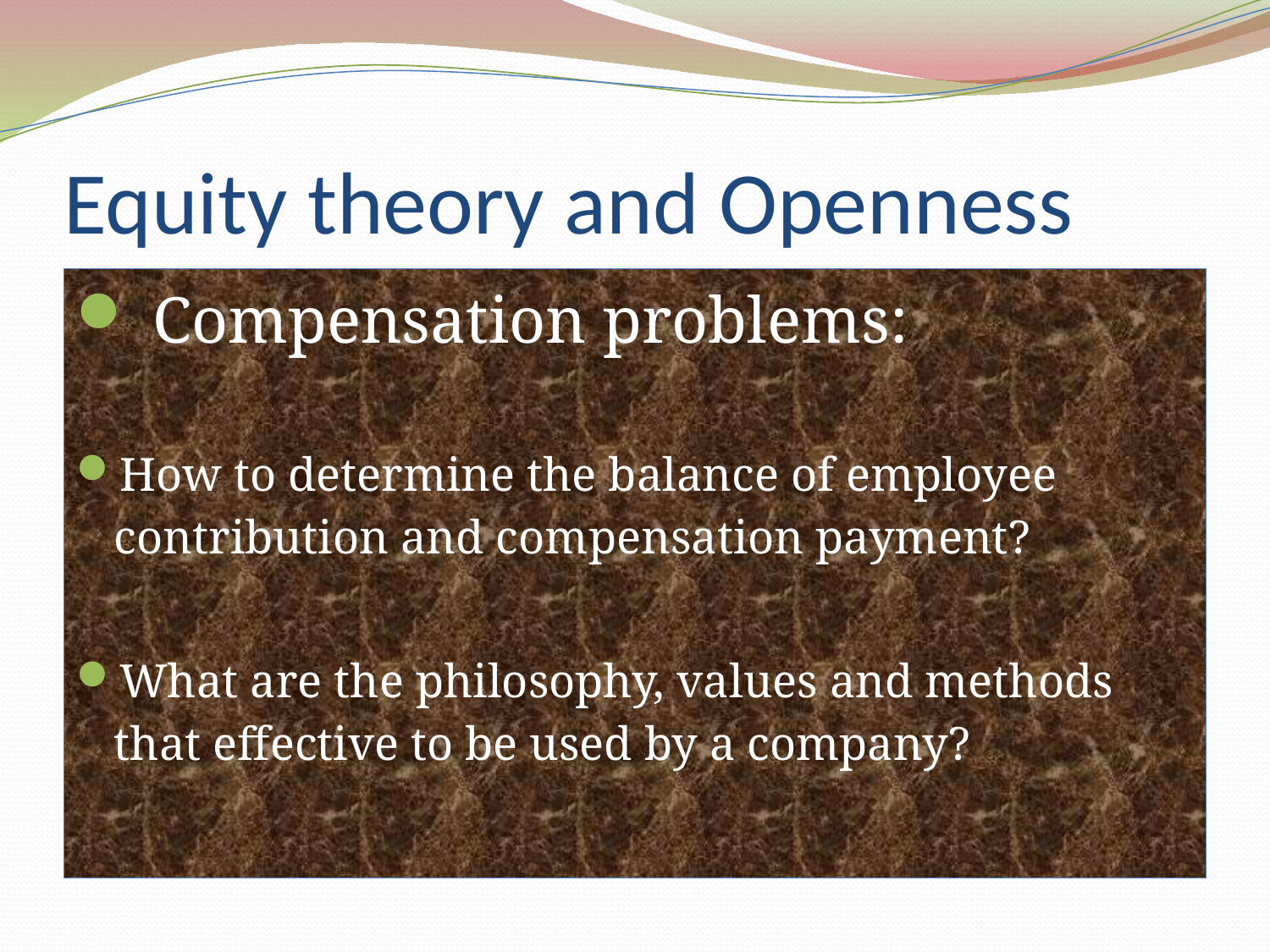

# Equity theory and Openness
 Compensation problems:

How to determine the balance of employee contribution and compensation payment?

What are the philosophy, values and methods that effective to be used by a company?